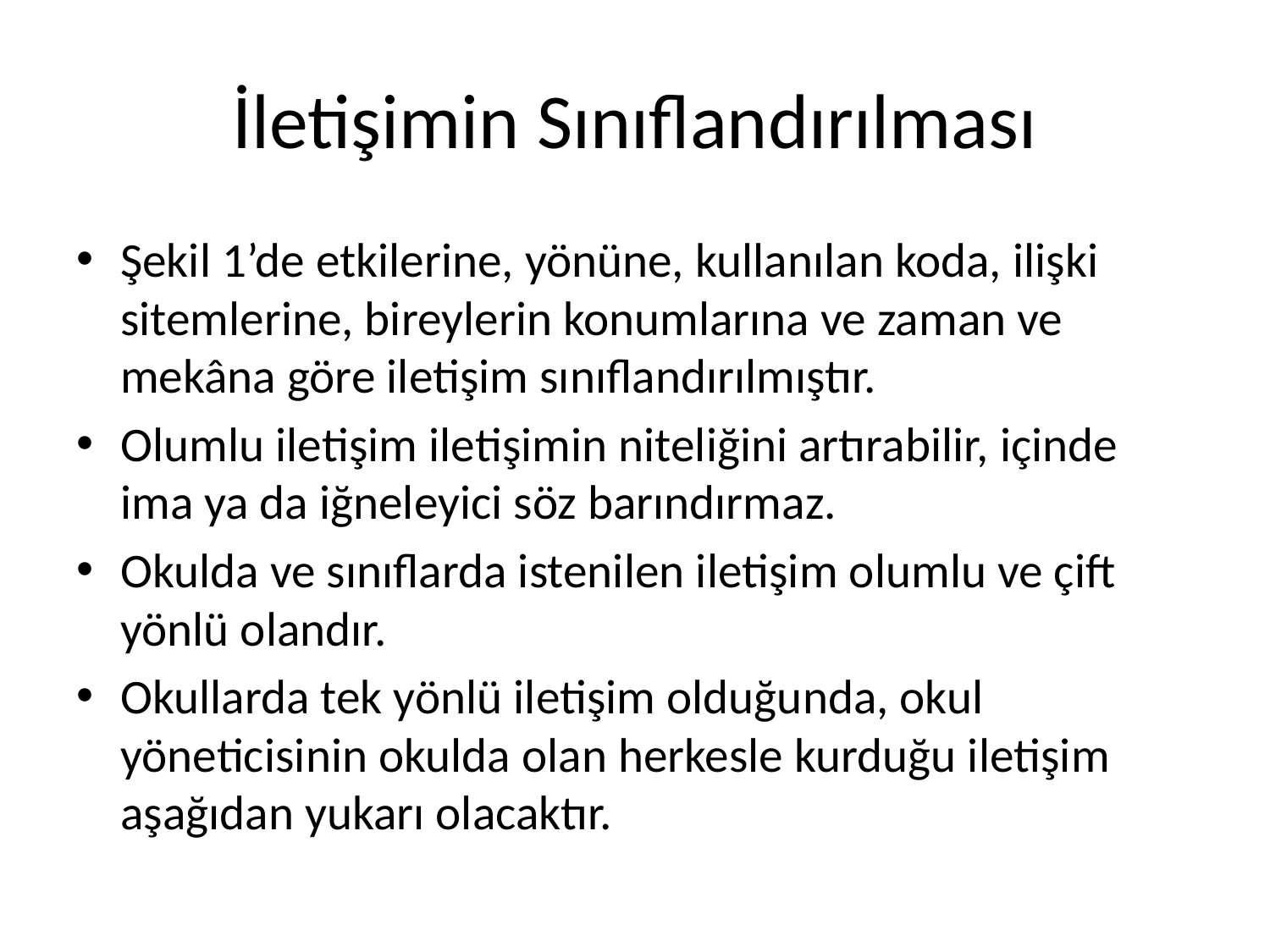

# İletişimin Sınıflandırılması
Şekil 1’de etkilerine, yönüne, kullanılan koda, ilişki sitemlerine, bireylerin konumlarına ve zaman ve mekâna göre iletişim sınıflandırılmıştır.
Olumlu iletişim iletişimin niteliğini artırabilir, içinde ima ya da iğneleyici söz barındırmaz.
Okulda ve sınıflarda istenilen iletişim olumlu ve çift yönlü olandır.
Okullarda tek yönlü iletişim olduğunda, okul yöneticisinin okulda olan herkesle kurduğu iletişim aşağıdan yukarı olacaktır.